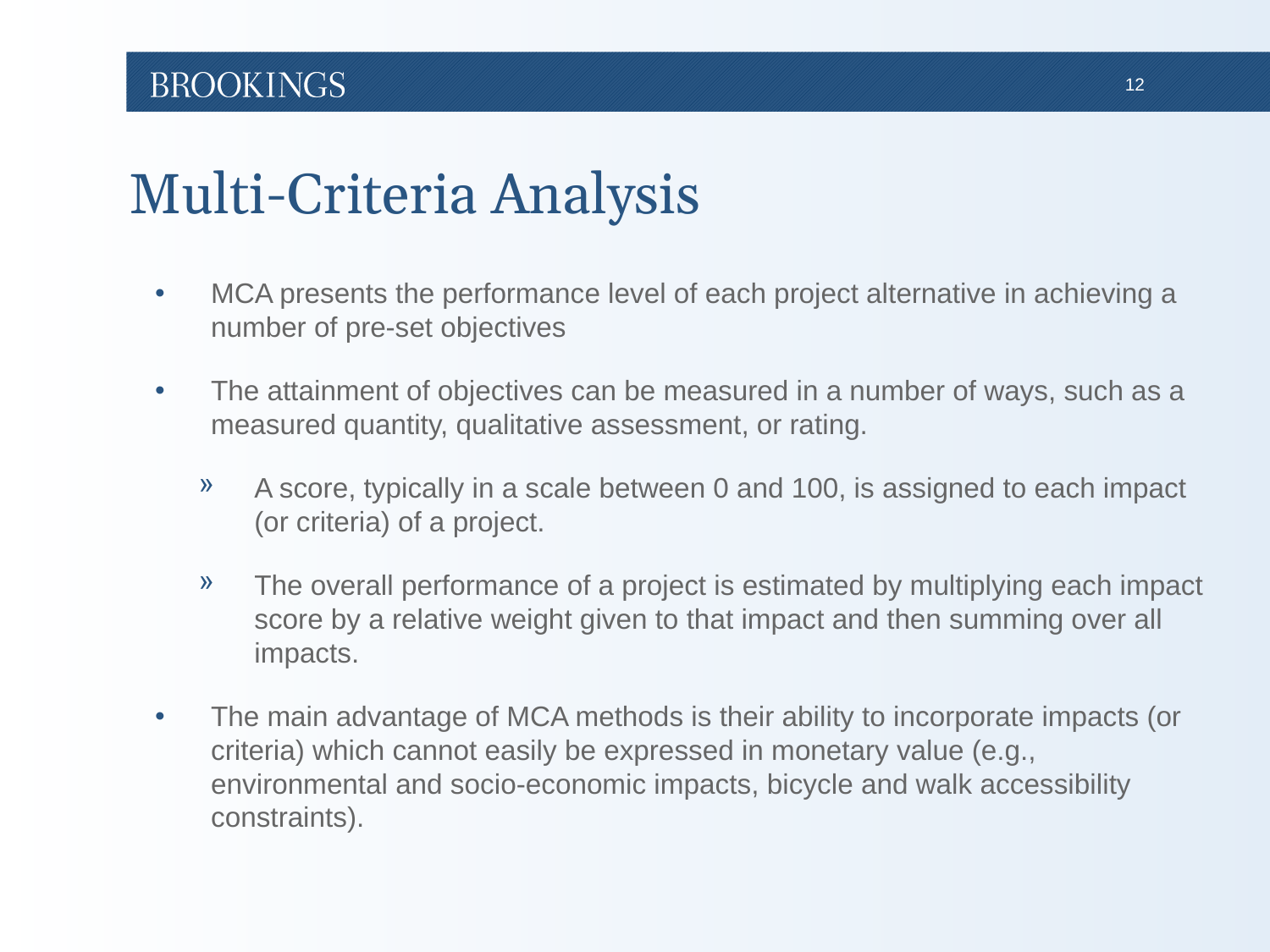

# Multi-Criteria Analysis
MCA presents the performance level of each project alternative in achieving a number of pre-set objectives
The attainment of objectives can be measured in a number of ways, such as a measured quantity, qualitative assessment, or rating.
A score, typically in a scale between 0 and 100, is assigned to each impact (or criteria) of a project.
The overall performance of a project is estimated by multiplying each impact score by a relative weight given to that impact and then summing over all impacts.
The main advantage of MCA methods is their ability to incorporate impacts (or criteria) which cannot easily be expressed in monetary value (e.g., environmental and socio-economic impacts, bicycle and walk accessibility constraints).